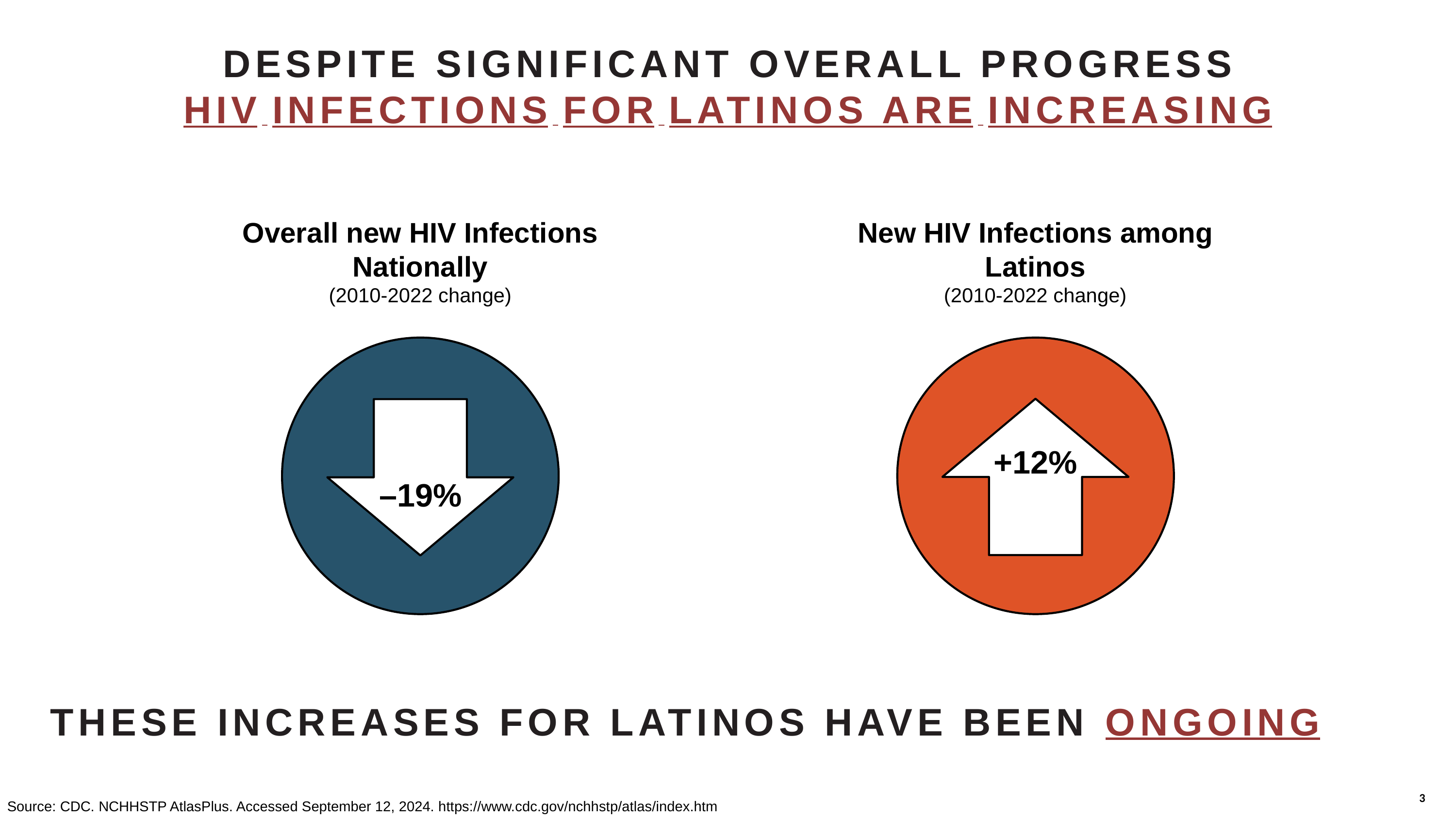

DESPITE SIGNIFICANT OVERALL PROGRESS
HIV INFECTIONS FOR LATINOS ARE INCREASING
New HIV Infections among Latinos
(2010-2022 change)
Overall new HIV Infections Nationally
(2010-2022 change)

+12%
–19%
THESE INCREASES FOR LATINOS HAVE BEEN ONGOING
3
Source: CDC. NCHHSTP AtlasPlus. Accessed September 12, 2024. https://www.cdc.gov/nchhstp/atlas/index.htm